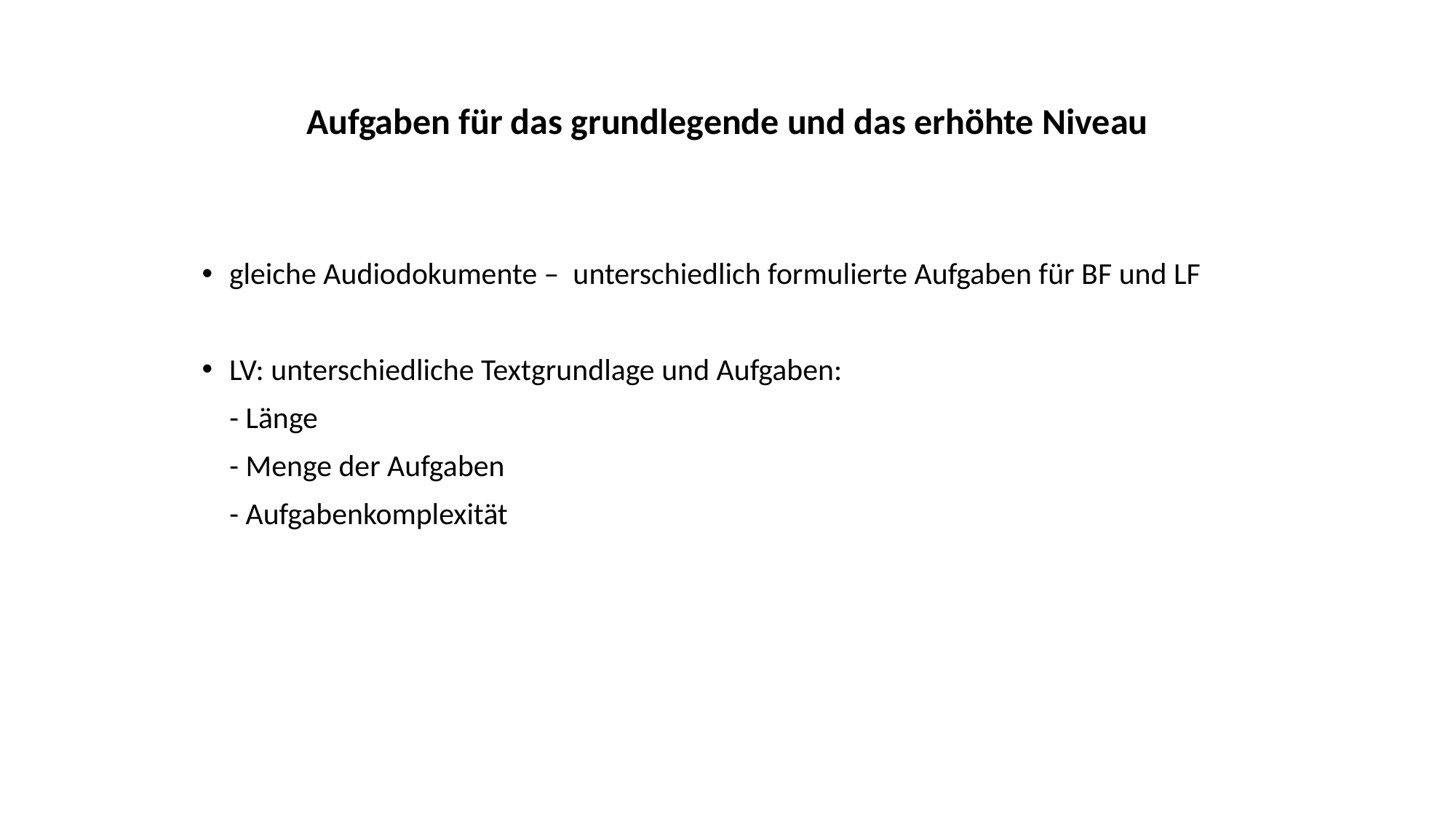

Aufgaben für das grundlegende und das erhöhte Niveau
gleiche Audiodokumente –  unterschiedlich formulierte Aufgaben für BF und LF

LV: unterschiedliche Textgrundlage und Aufgaben:
    - Länge
    - Menge der Aufgaben
    - Aufgabenkomplexität